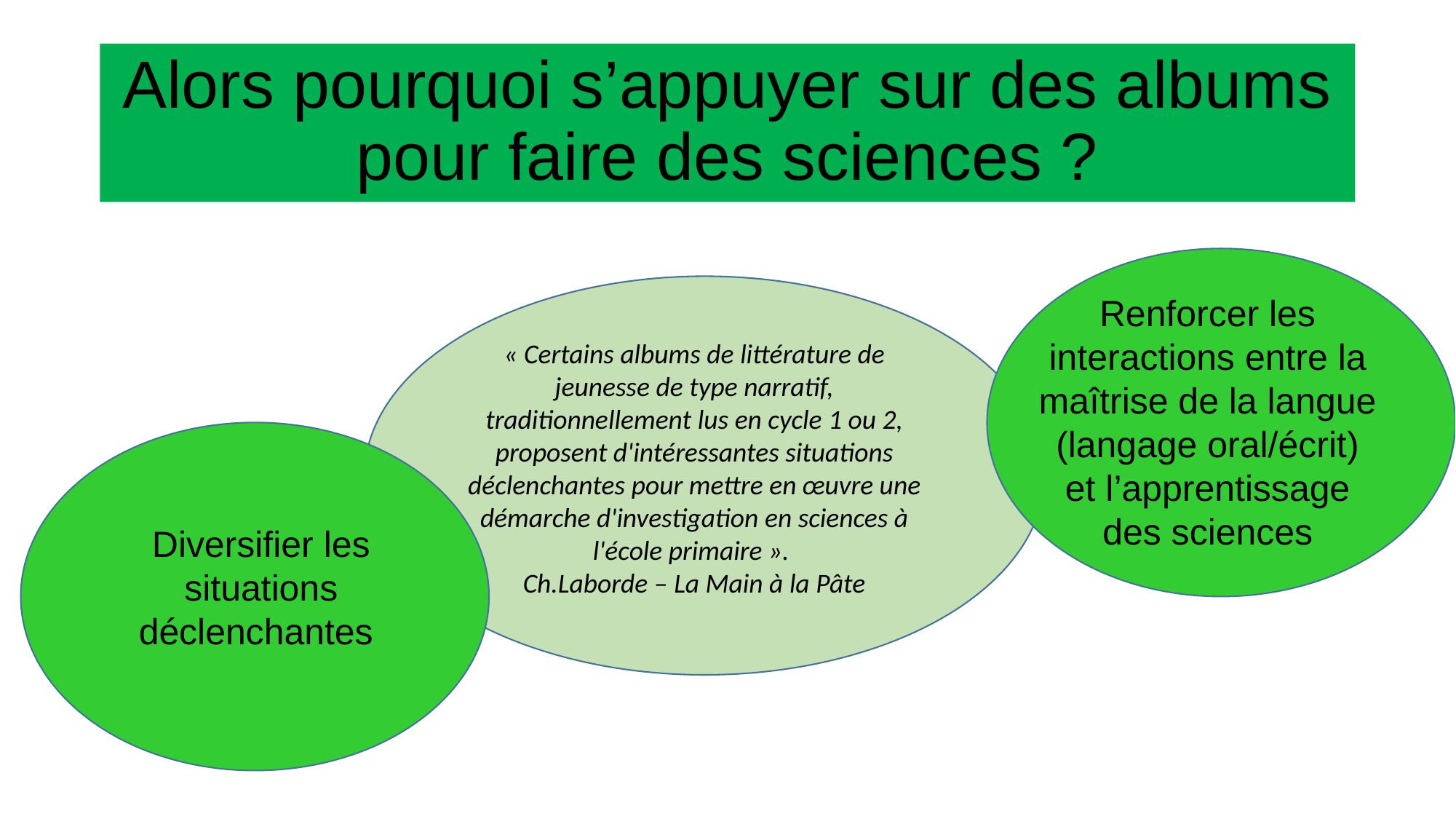

# Alors pourquoi s’appuyer sur des albums pour faire des sciences ?

Renforcer les interactions entre la maîtrise de la langue (langage oral/écrit) et l’apprentissage des sciences

« Certains albums de littérature de jeunesse de type narratif, traditionnellement lus en cycle 1 ou 2, proposent d'intéressantes situations déclenchantes pour mettre en œuvre une démarche d'investigation en sciences à l'école primaire ».
Ch.Laborde – La Main à la Pâte

Diversifier les situations déclenchantes